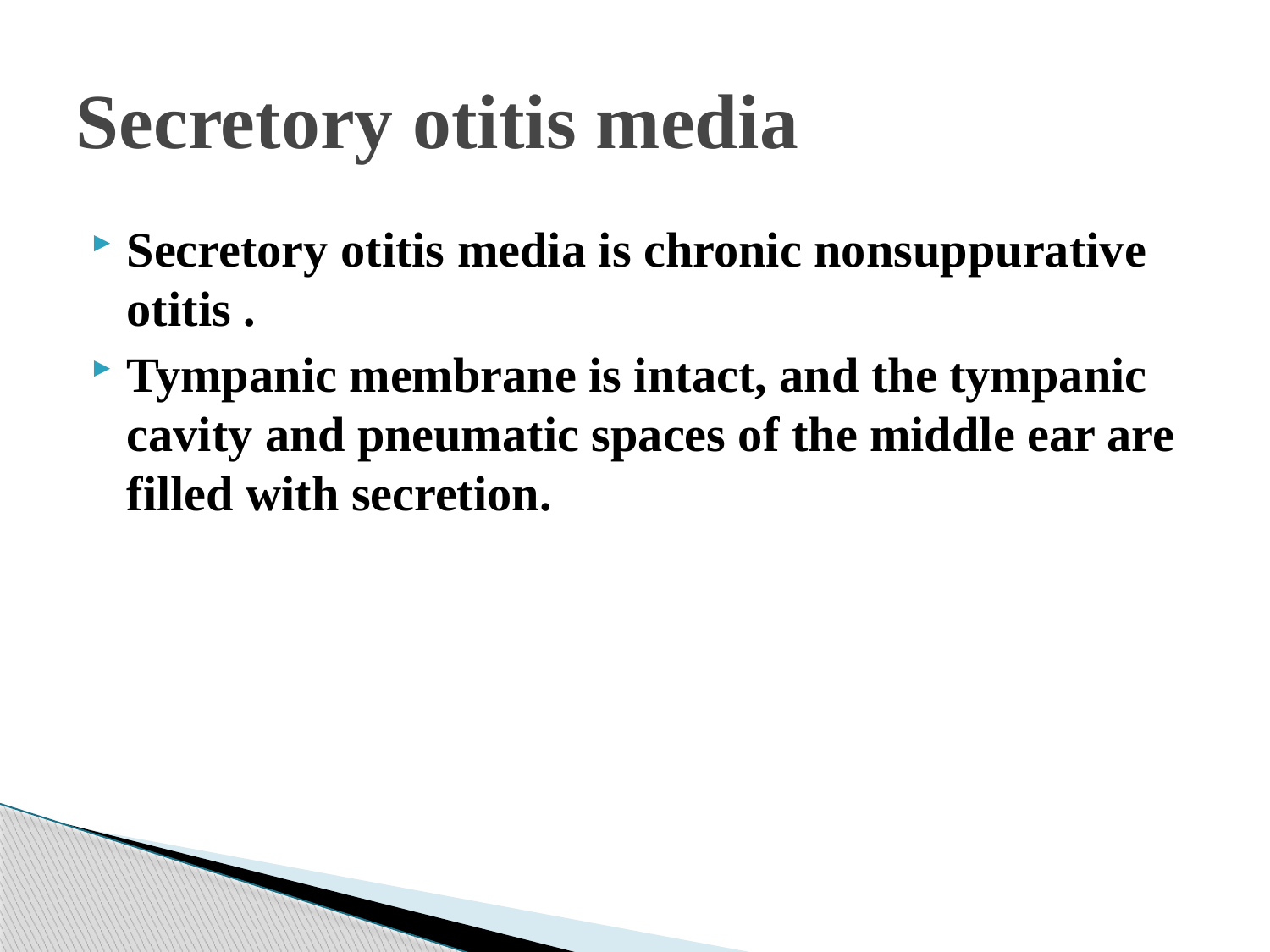

# Secretory otitis media
Secretory otitis media is chronic nonsuppurative otitis .
Tympanic membrane is intact, and the tympanic cavity and pneumatic spaces of the middle ear are filled with secretion.